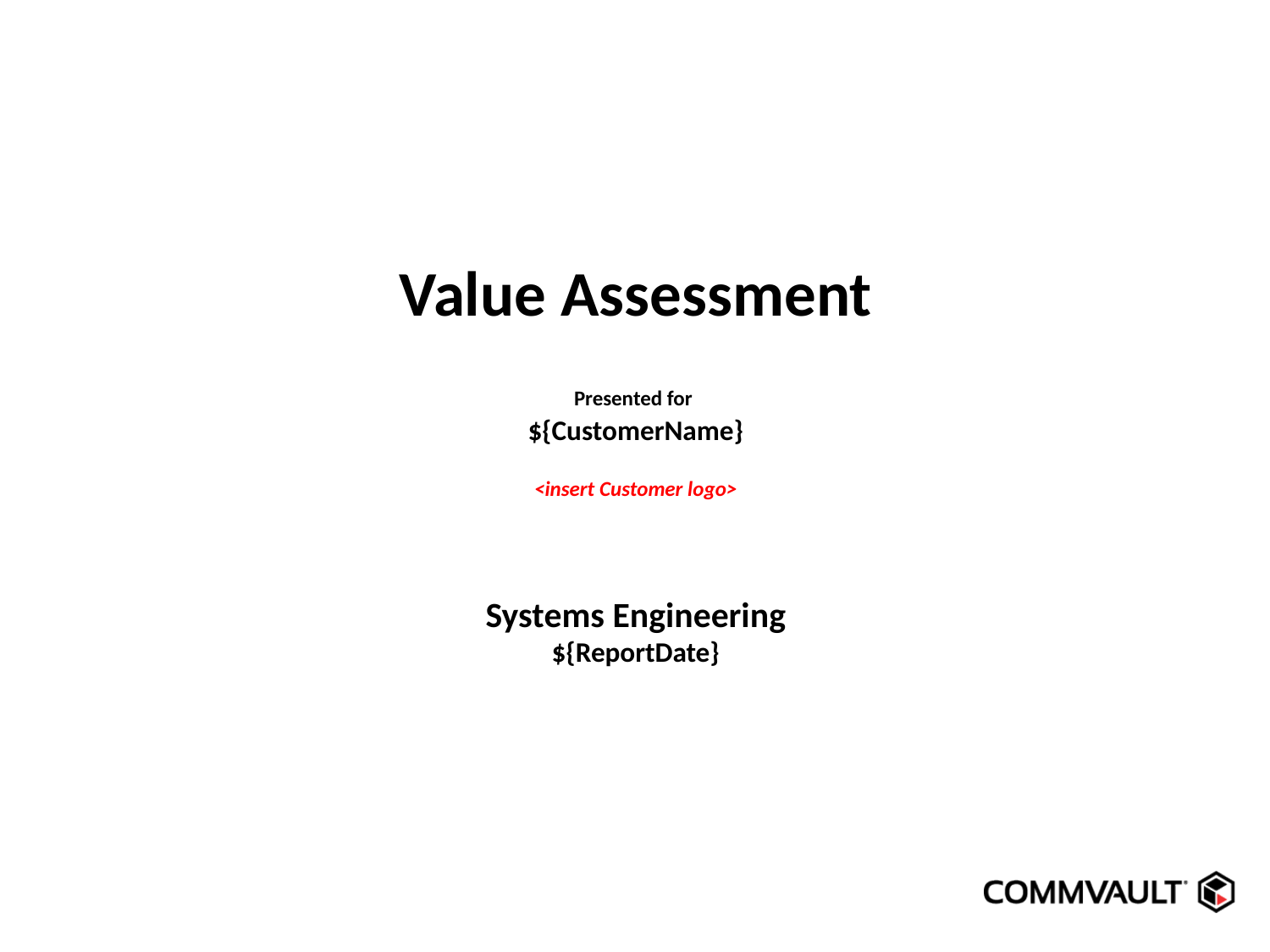

Value Assessment

Presented for
${CustomerName}

<insert Customer logo>

Systems Engineering
${ReportDate}